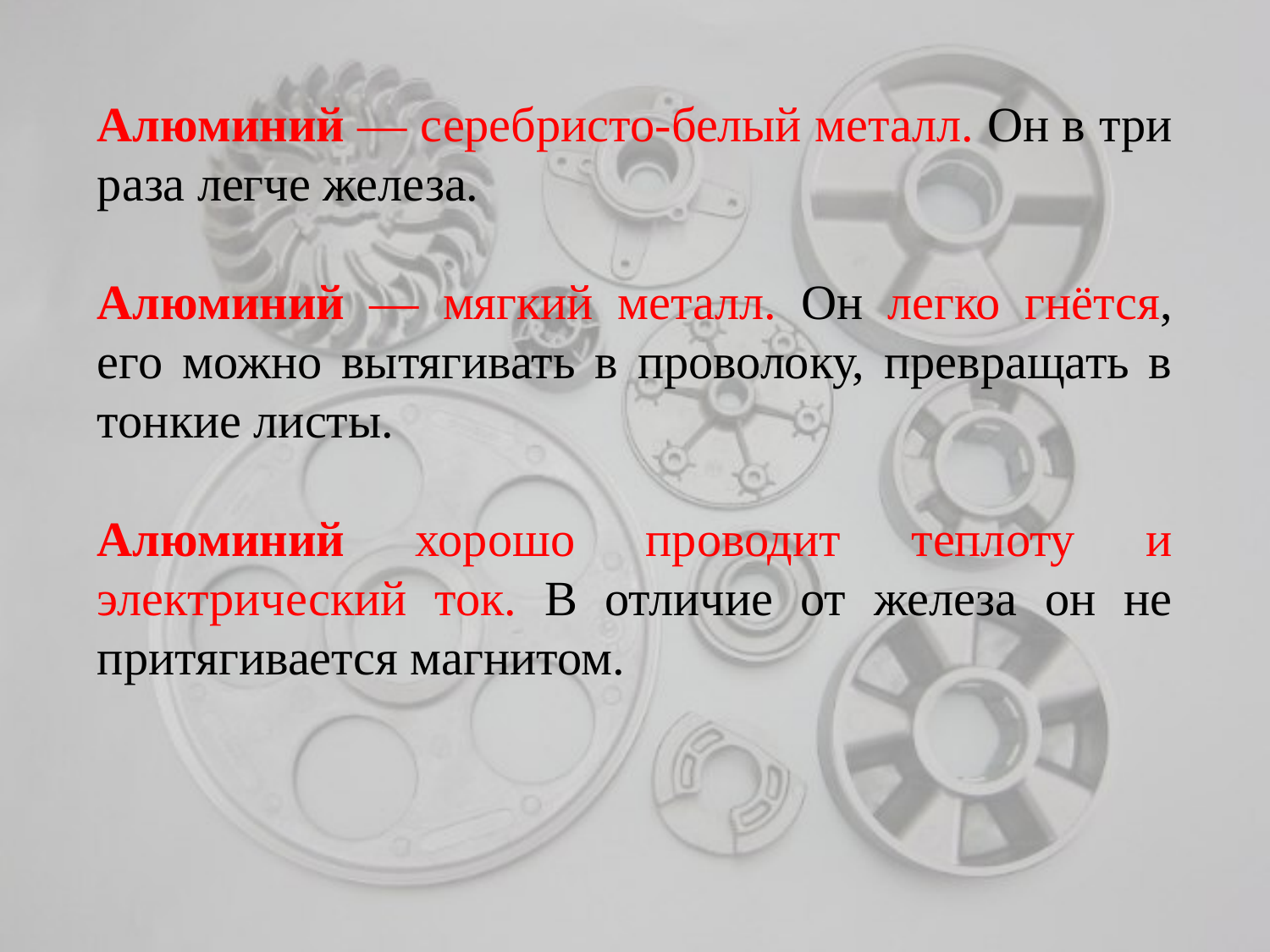

Алюминий — серебристо-белый металл. Он в три раза легче железа.

Алюминий — мягкий металл. Он легко гнётся, его можно вытягивать в проволоку, превращать в тонкие листы.

Алюминий хорошо проводит теплоту и электрический ток. В отличие от железа он не притягивается магнитом.